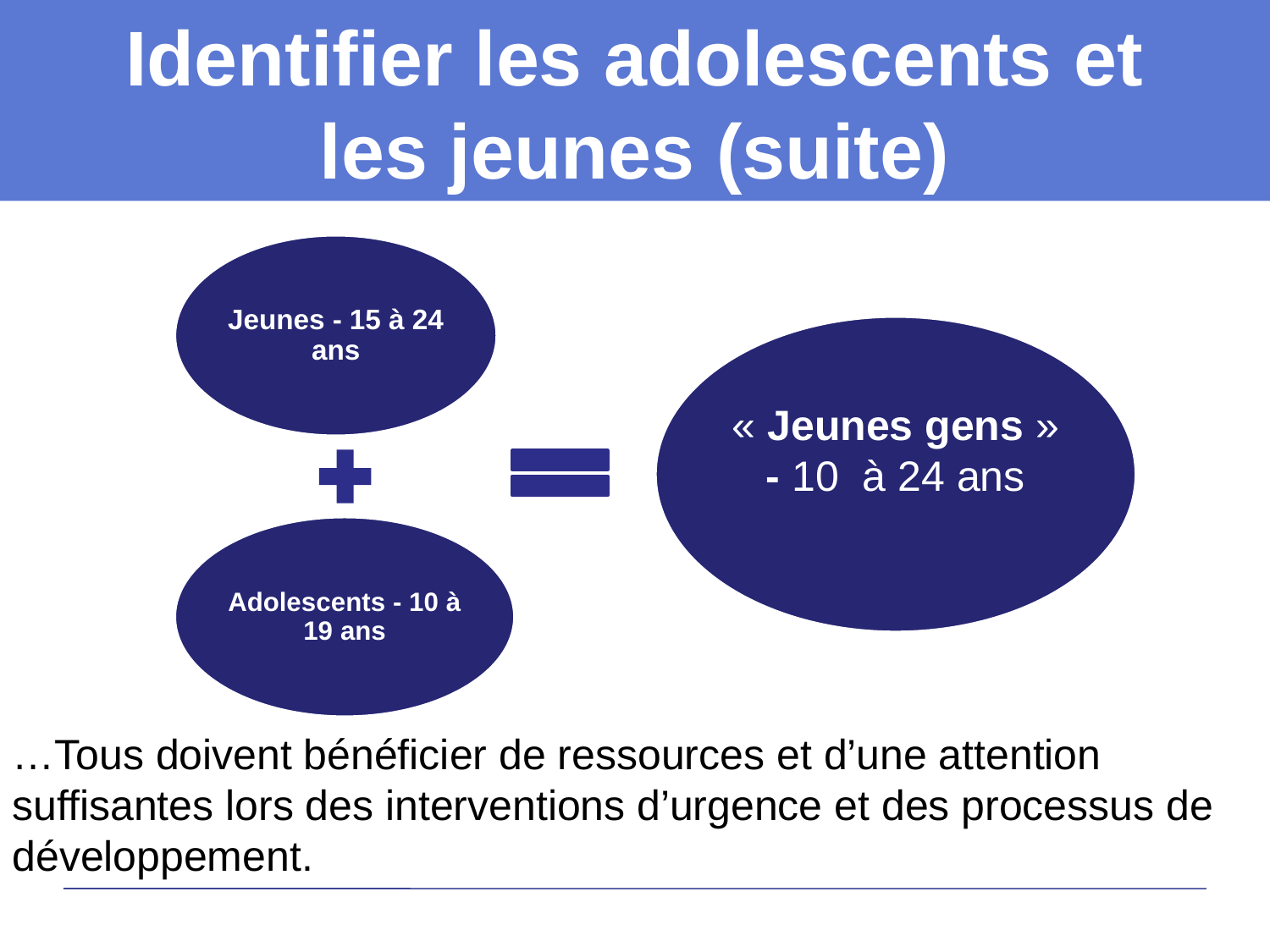

Identifier les adolescents et les jeunes (suite)

Jeunes - 15 à 24 ans

« Jeunes gens » - 10  à 24 ans

Adolescents - 10 à 19 ans
…Tous doivent bénéficier de ressources et d’une attention suffisantes lors des interventions d’urgence et des processus de développement.